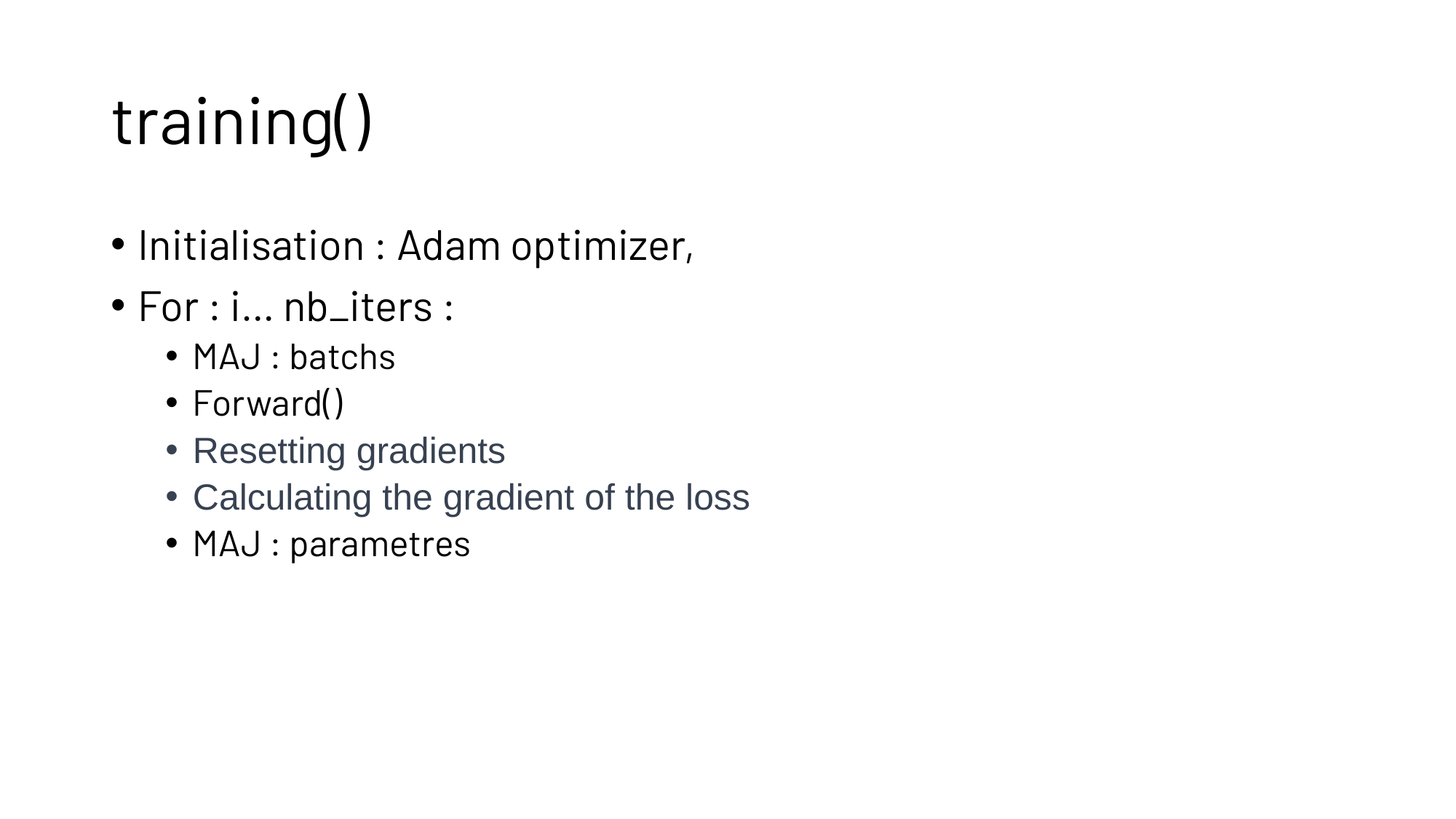

# training()
Initialisation : Adam optimizer,
For : i… nb_iters :
MAJ : batchs
Forward()
Resetting gradients
Calculating the gradient of the loss
MAJ : parametres